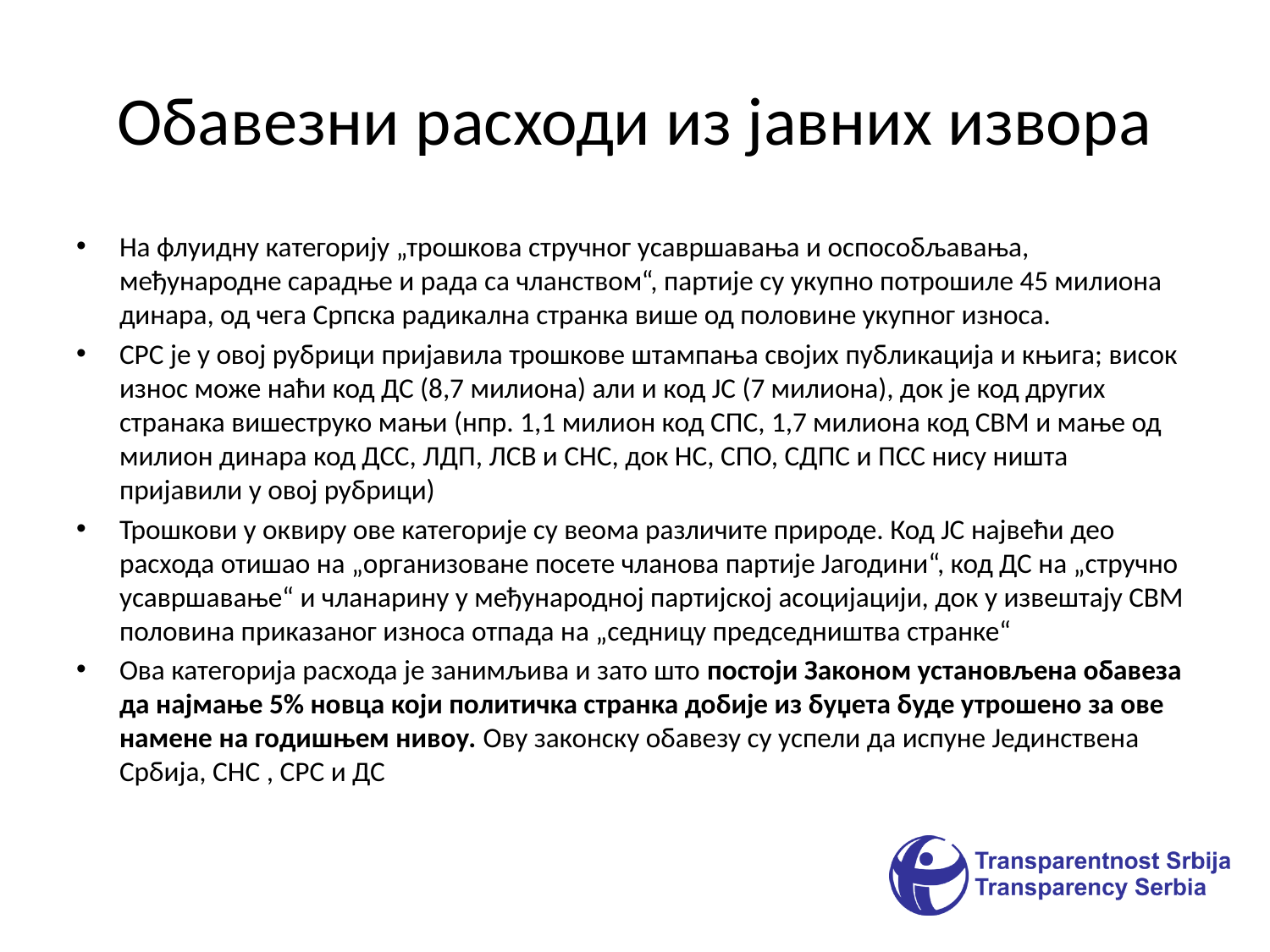

# Обавезни расходи из јавних извора
На флуидну категорију „трошкова стручног усавршавања и оспособљавања, међународне сарадње и рада са чланством“, партије су укупно потрошиле 45 милиона динара, од чега Српска радикална странка више од половине укупног износа.
СРС је у овој рубрици пријавила трошкове штампања својих публикација и књига; висок износ може наћи код ДС (8,7 милиона) али и код ЈС (7 милиона), док је код других странака вишеструко мањи (нпр. 1,1 милион код СПС, 1,7 милиона код СВМ и мање од милион динара код ДСС, ЛДП, ЛСВ и СНС, док НС, СПО, СДПС и ПСС нису ништа пријавили у овој рубрици)
Трошкови у оквиру ове категорије су веома различите природе. Код ЈС највећи део расхода отишао на „организоване посете чланова партије Јагодини“, код ДС на „стручно усавршавање“ и чланарину у међународној партијској асоцијацији, док у извештају СВМ половина приказаног износа отпада на „седницу председништва странке“
Ова категорија расхода је занимљива и зато што постоји Законом установљена обавеза да најмање 5% новца који политичка странка добије из буџета буде утрошено за ове намене на годишњем нивоу. Ову законску обавезу су успели да испуне Јединствена Србија, СНС , СРС и ДС